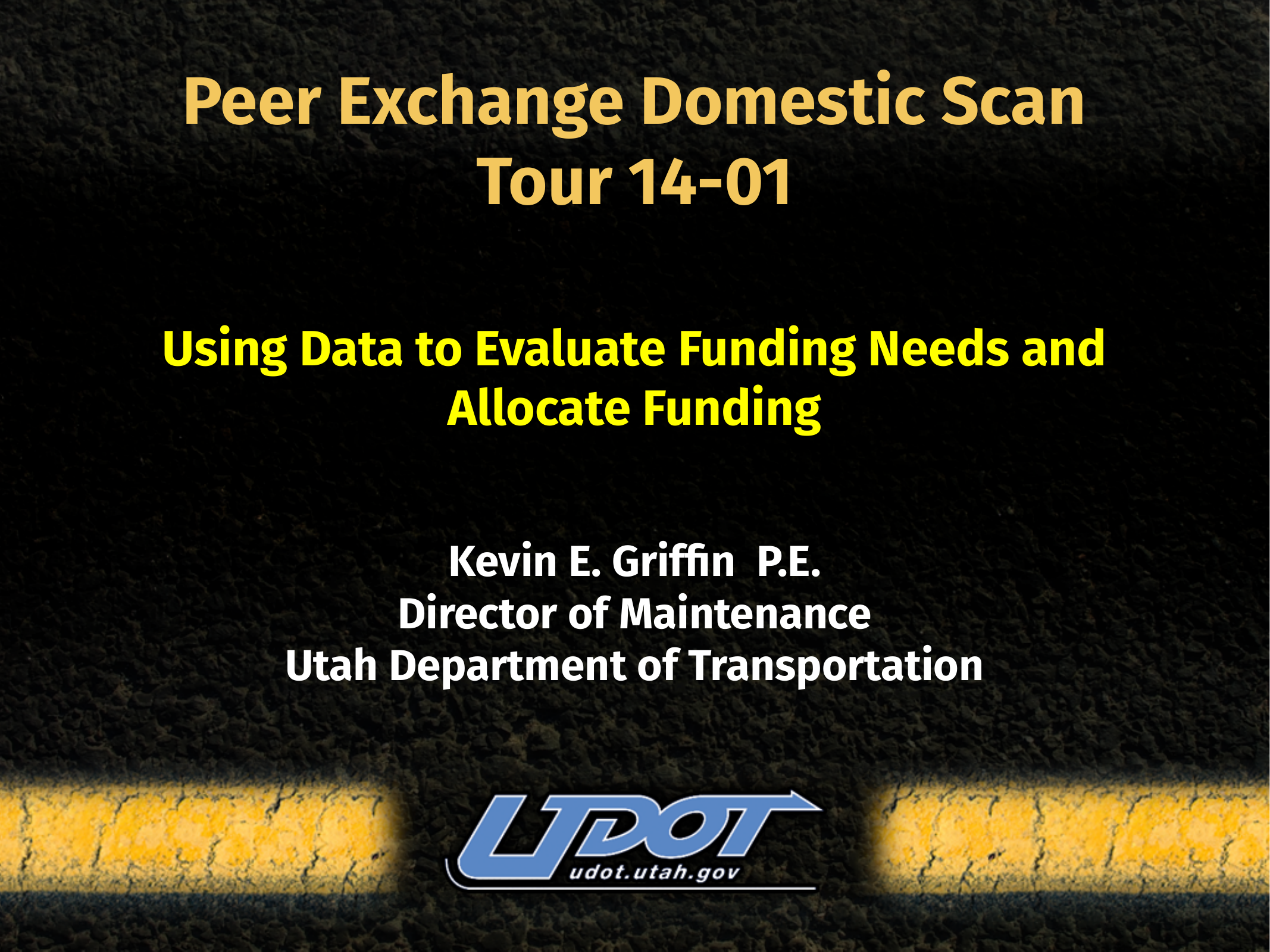

# Peer Exchange Domestic Scan Tour 14-01 Using Data to Evaluate Funding Needs and Allocate Funding Kevin E. Griffin  P.E. Director of Maintenance Utah Department of Transportation